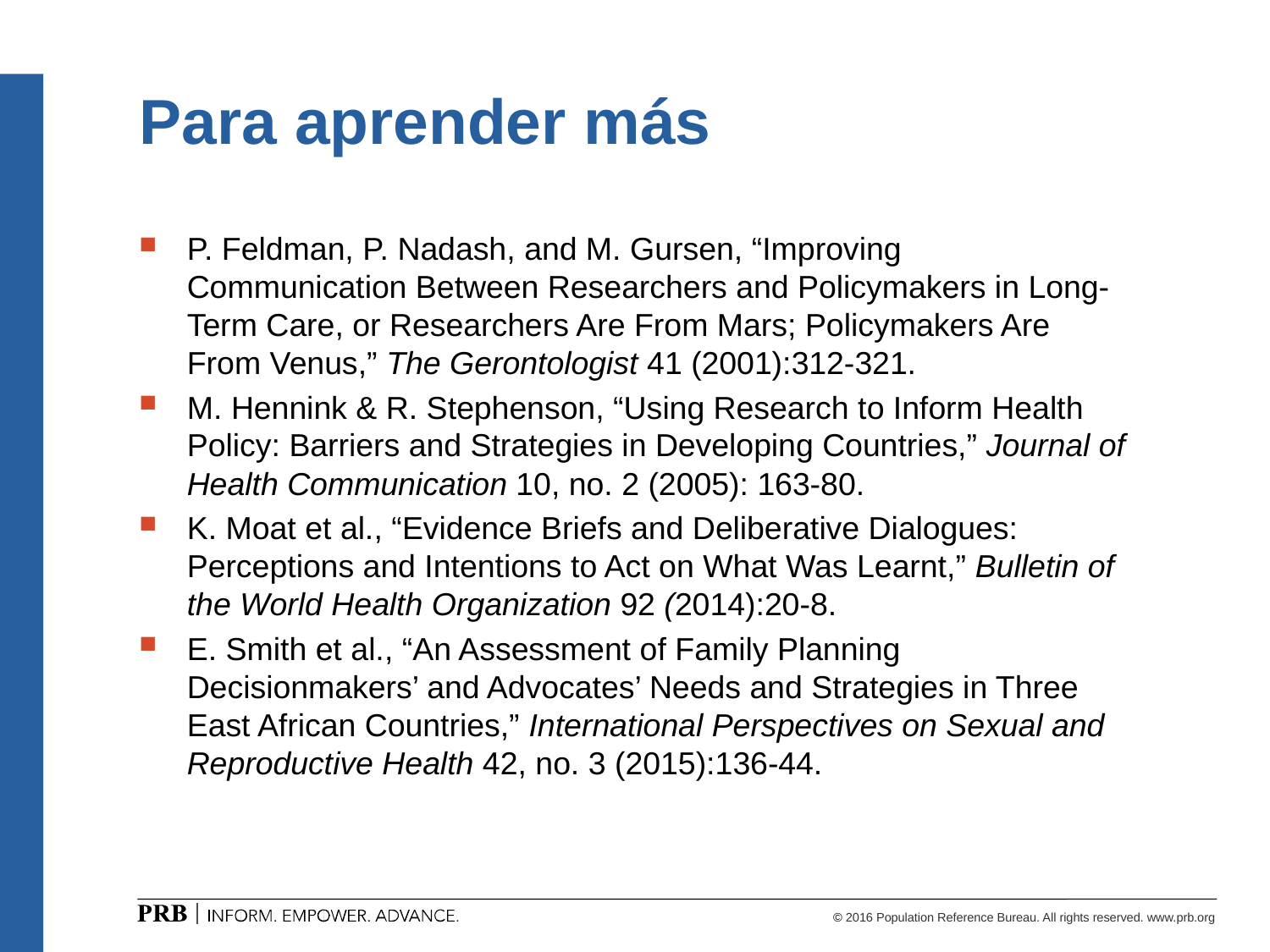

# Para aprender más
P. Feldman, P. Nadash, and M. Gursen, “Improving Communication Between Researchers and Policymakers in Long-Term Care, or Researchers Are From Mars; Policymakers Are From Venus,” The Gerontologist 41 (2001):312-321.
M. Hennink & R. Stephenson, “Using Research to Inform Health Policy: Barriers and Strategies in Developing Countries,” Journal of Health Communication 10, no. 2 (2005): 163-80.
K. Moat et al., “Evidence Briefs and Deliberative Dialogues: Perceptions and Intentions to Act on What Was Learnt,” Bulletin of the World Health Organization 92 (2014):20-8.
E. Smith et al., “An Assessment of Family Planning Decisionmakers’ and Advocates’ Needs and Strategies in Three East African Countries,” International Perspectives on Sexual and Reproductive Health 42, no. 3 (2015):136-44.